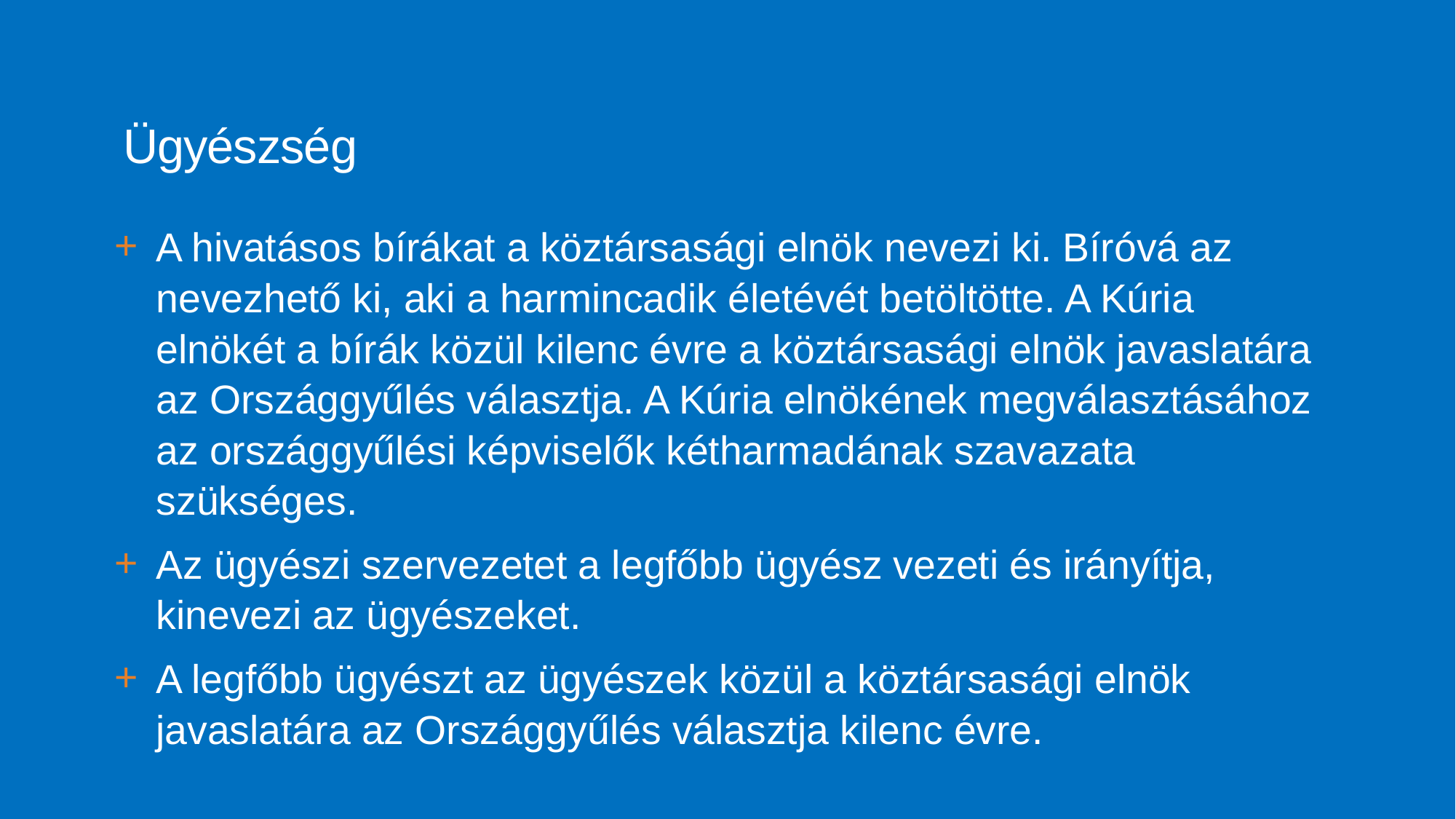

# Ügyészség
A hivatásos bírákat a köztársasági elnök nevezi ki. Bíróvá az nevezhető ki, aki a harmincadik életévét betöltötte. A Kúria elnökét a bírák közül kilenc évre a köztársasági elnök javaslatára az Országgyűlés választja. A Kúria elnökének megválasztásához az országgyűlési képviselők kétharmadának szavazata szükséges.
Az ügyészi szervezetet a legfőbb ügyész vezeti és irányítja, kinevezi az ügyészeket.
A legfőbb ügyészt az ügyészek közül a köztársasági elnök javaslatára az Országgyűlés választja kilenc évre.